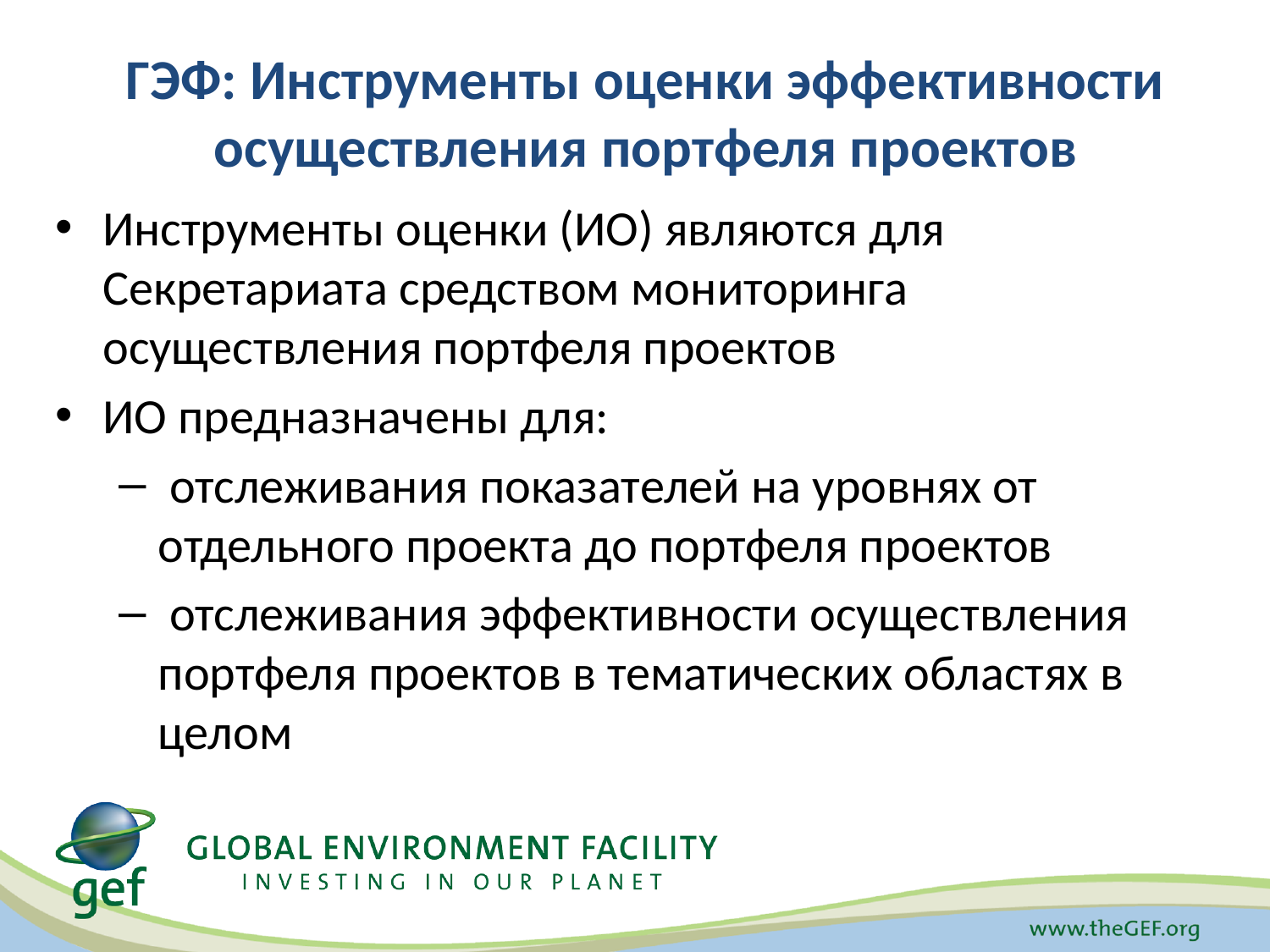

# ГЭФ: Инструменты оценки эффективности осуществления портфеля проектов
Инструменты оценки (ИО) являются для Секретариата средством мониторинга осуществления портфеля проектов
ИО предназначены для:
 отслеживания показателей на уровнях от отдельного проекта до портфеля проектов
 отслеживания эффективности осуществления портфеля проектов в тематических областях в целом